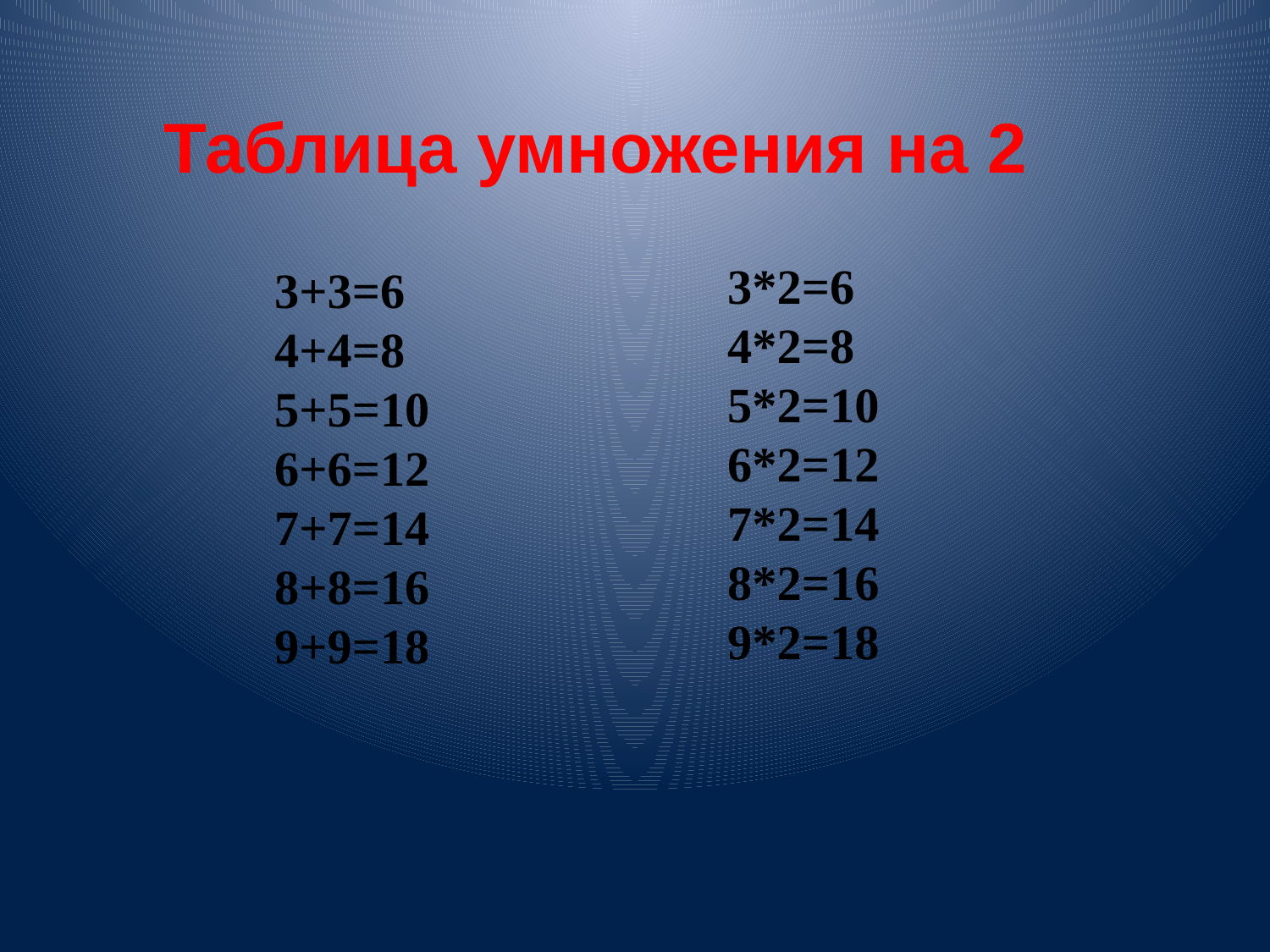

Таблица умножения на 2
3*2=6
4*2=8
5*2=10
6*2=12
7*2=14
8*2=16
9*2=18
3+3=6
4+4=8
5+5=10
6+6=12
7+7=14
8+8=16
9+9=18